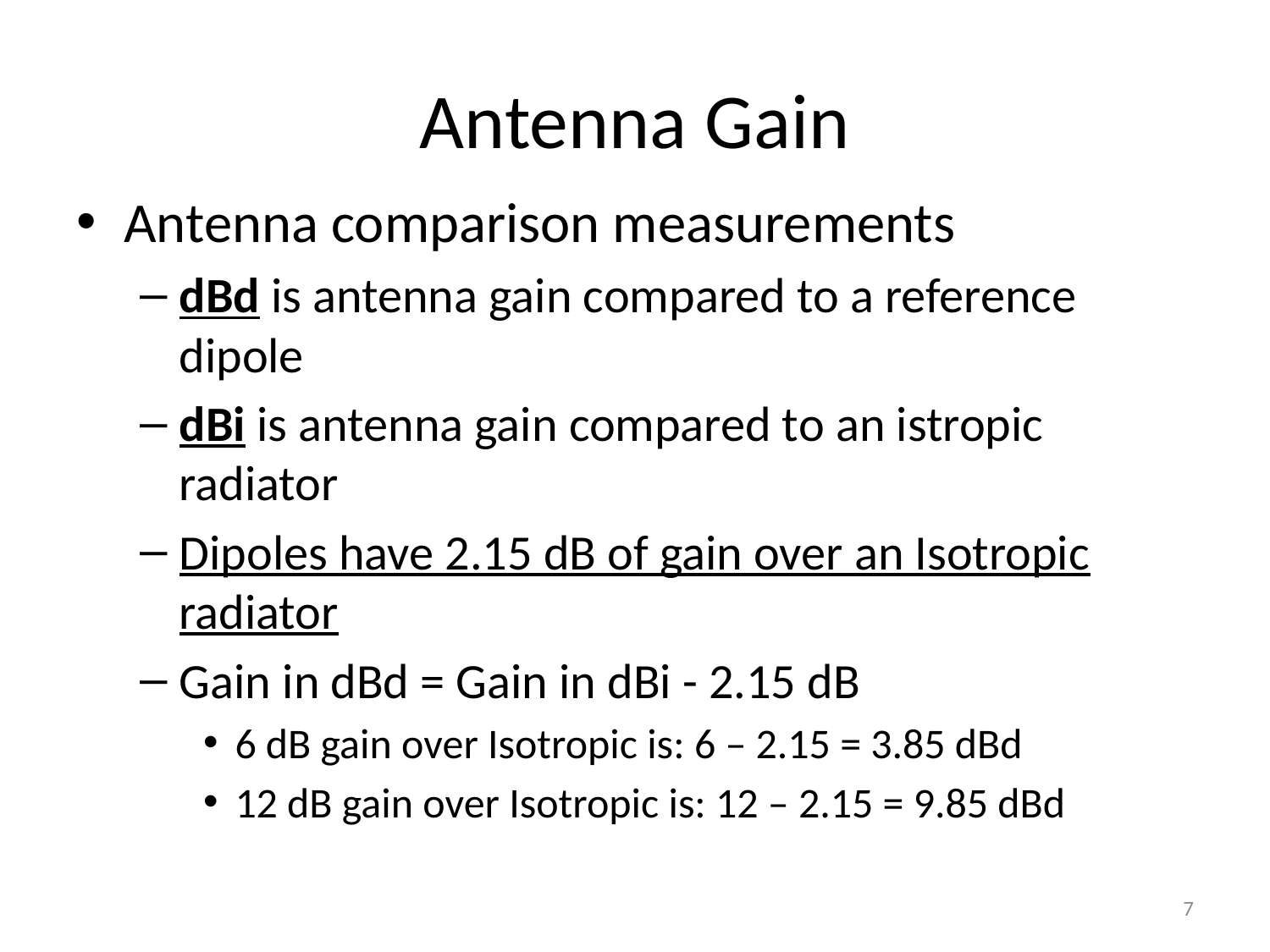

# Antenna Gain
Antenna comparison measurements
dBd is antenna gain compared to a reference dipole
dBi is antenna gain compared to an istropic radiator
Dipoles have 2.15 dB of gain over an Isotropic radiator
Gain in dBd = Gain in dBi - 2.15 dB
6 dB gain over Isotropic is: 6 – 2.15 = 3.85 dBd
12 dB gain over Isotropic is: 12 – 2.15 = 9.85 dBd
7